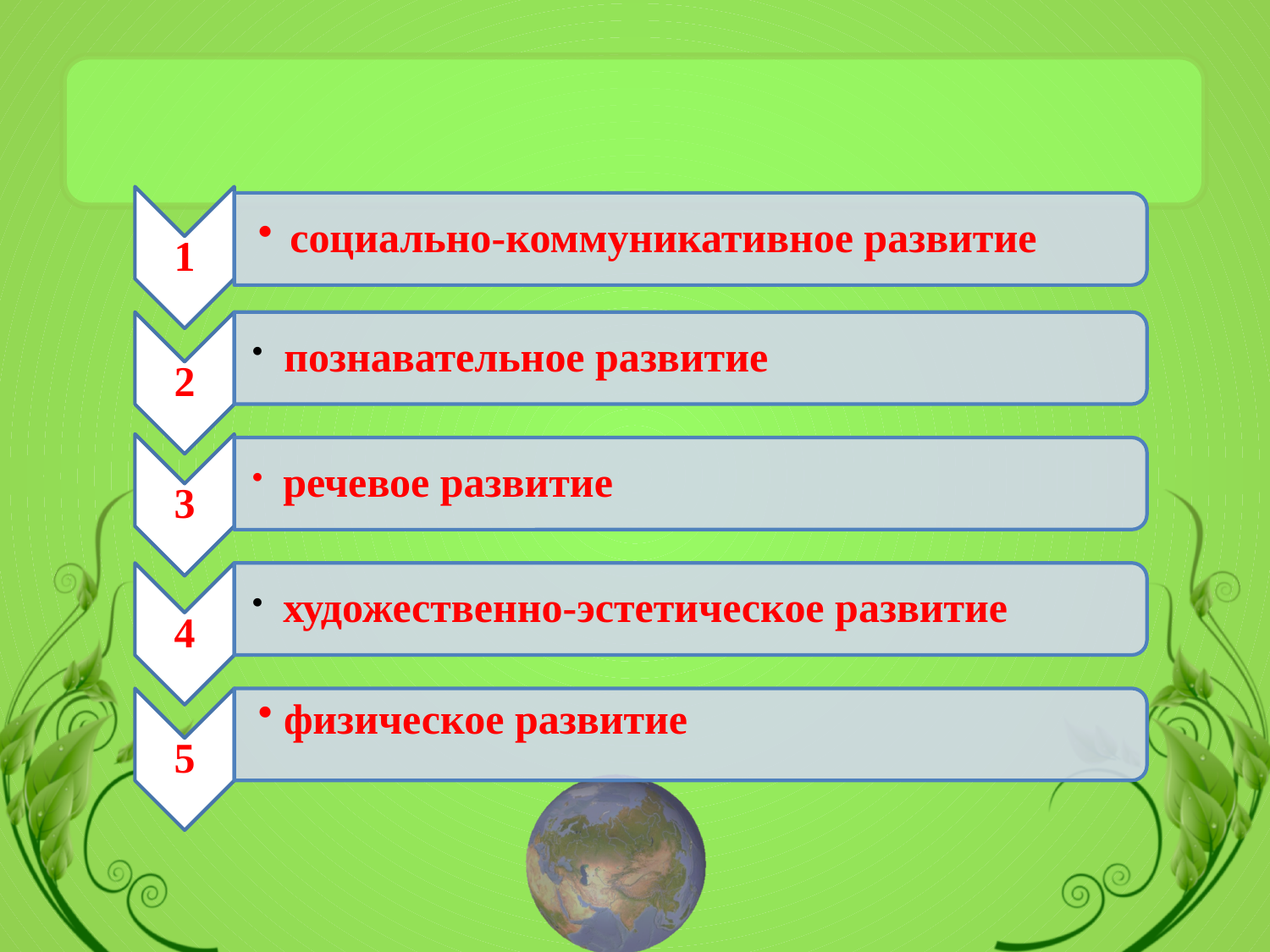

1
социально-коммуникативное развитие
2
 познавательное развитие
3
 речевое развитие
4
 художественно-эстетическое развитие
5
 физическое развитие